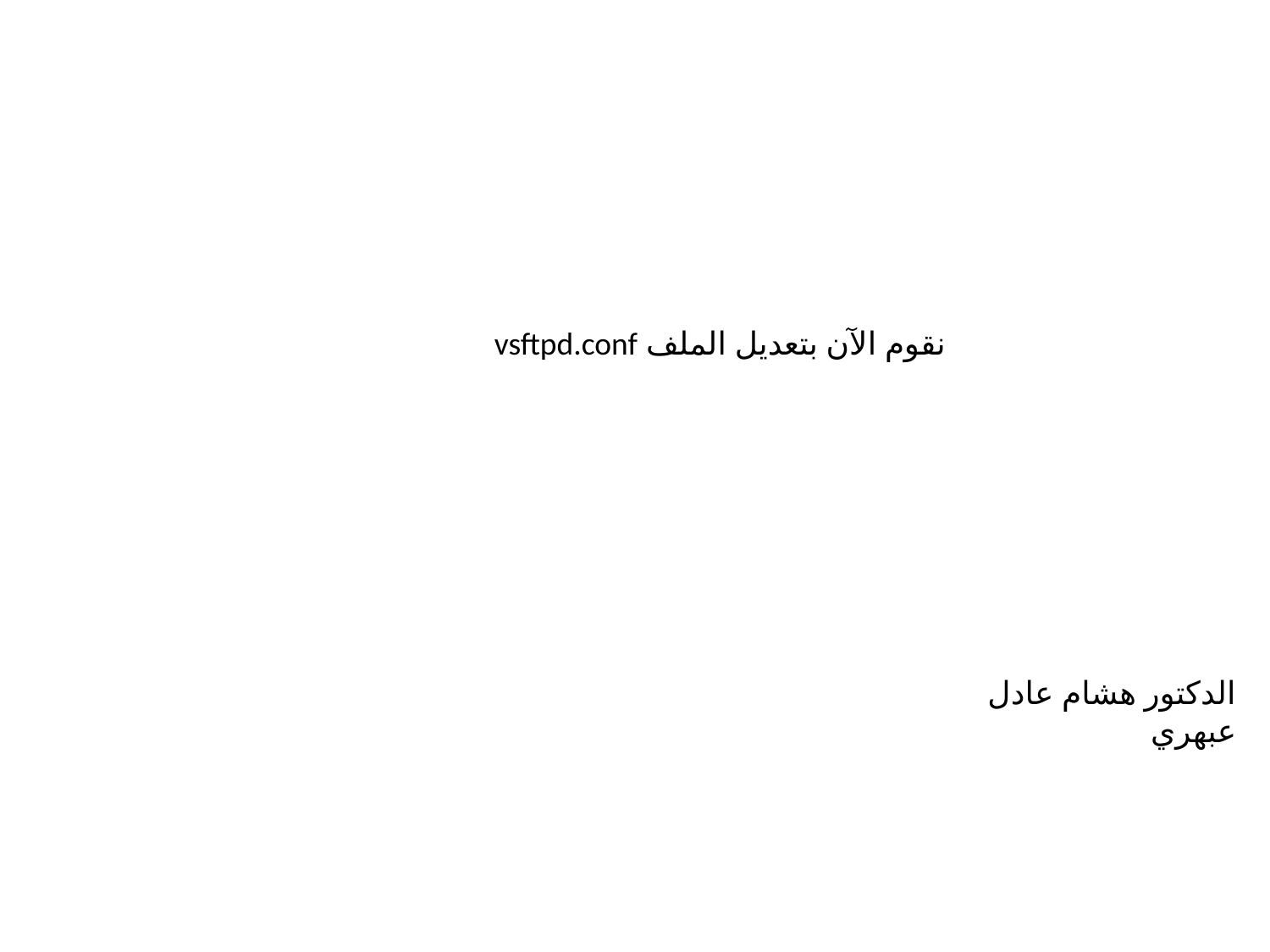

نقوم الآن بتعديل الملف vsftpd.conf
الدكتور هشام عادل عبهري